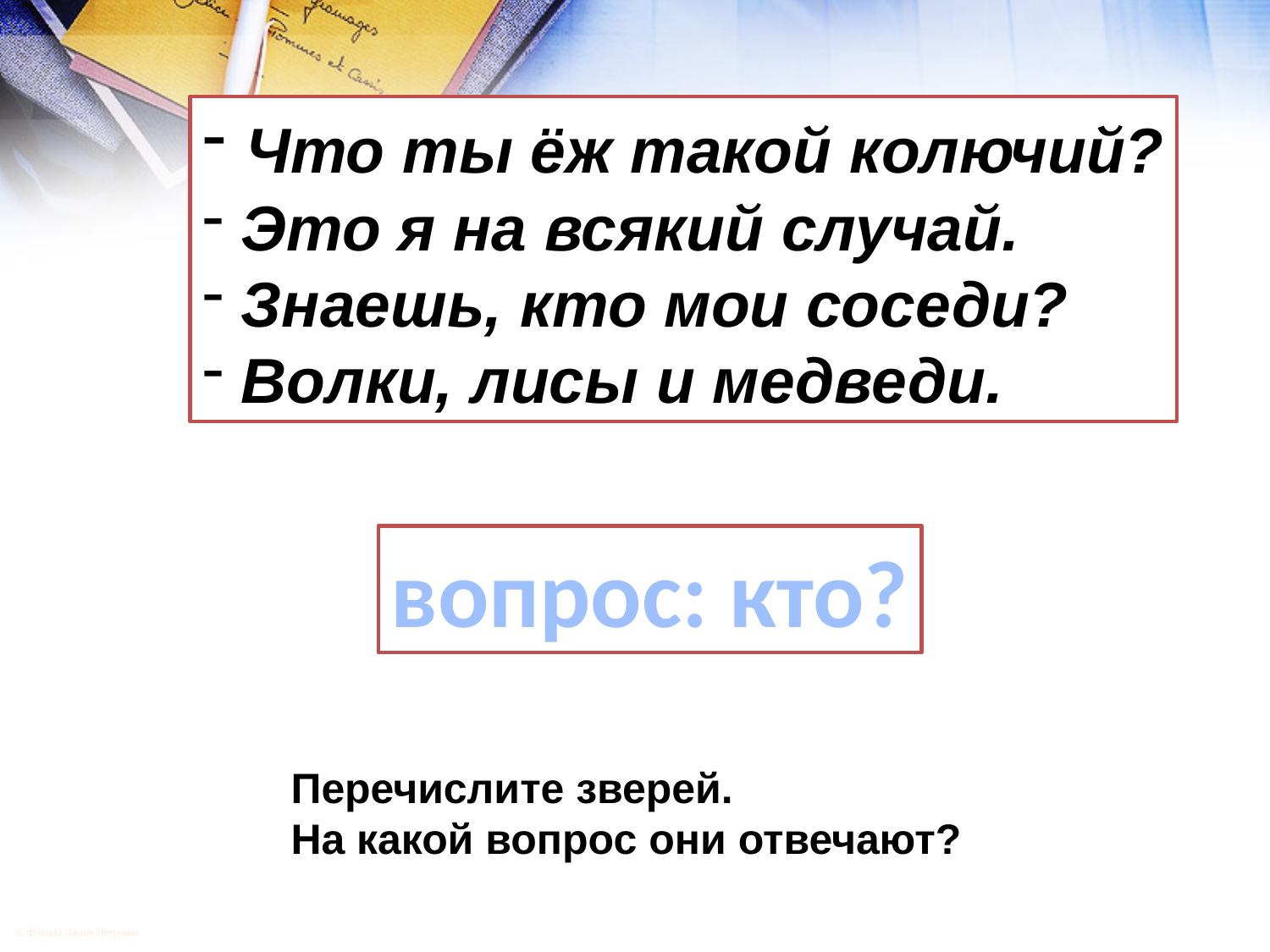

Что ты ёж такой колючий?
 Это я на всякий случай.
 Знаешь, кто мои соседи?
 Волки, лисы и медведи.
вопрос: кто?
Перечислите зверей.
На какой вопрос они отвечают?